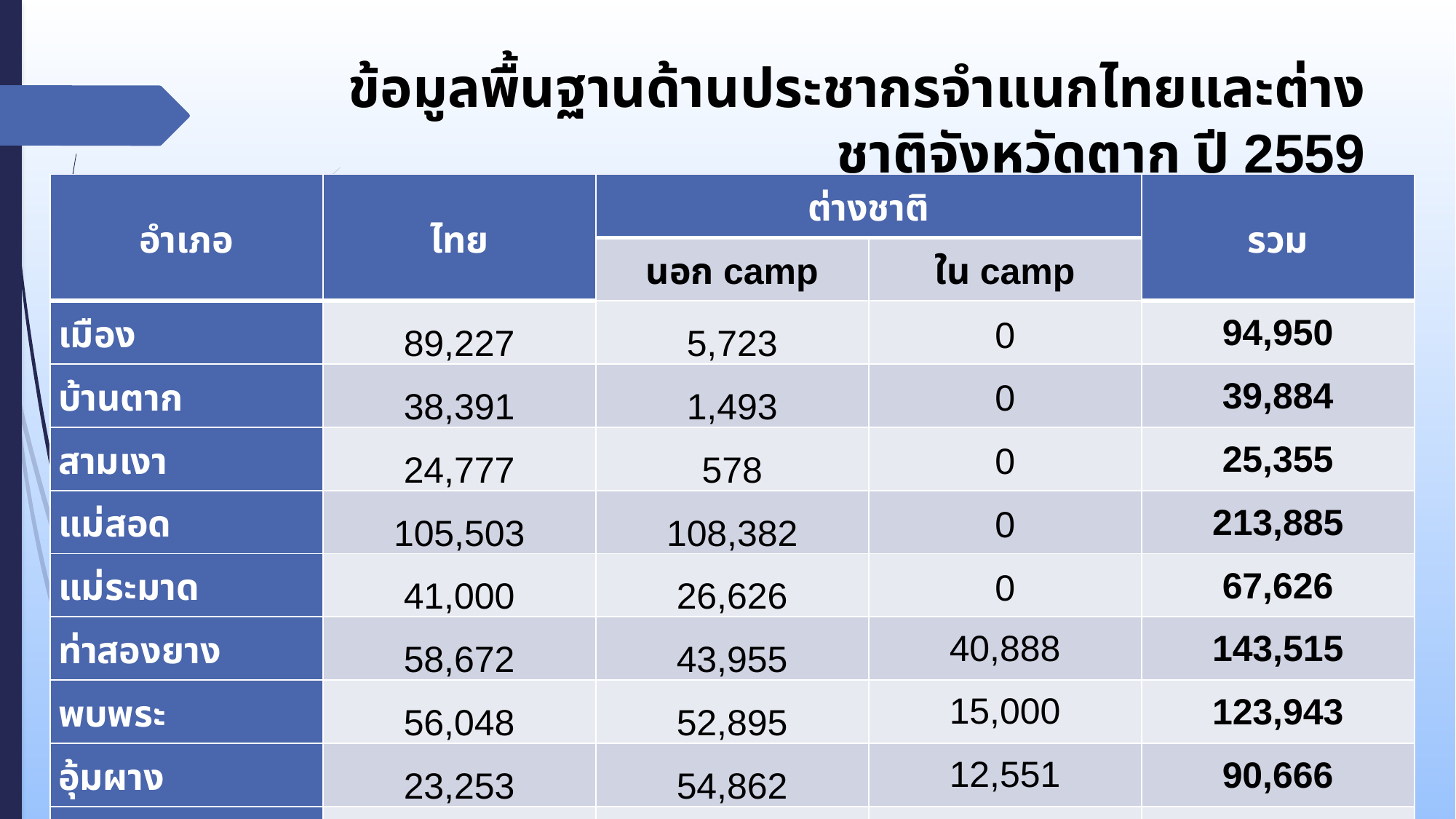

# ข้อมูลพื้นฐานด้านประชากรจำแนกไทยและต่างชาติจังหวัดตาก ปี 2559
| อำเภอ | ไทย | ต่างชาติ |  | รวม |
| --- | --- | --- | --- | --- |
|  |  | นอก camp | ใน camp |  |
| เมือง | 89,227 | 5,723 | 0 | 94,950 |
| บ้านตาก | 38,391 | 1,493 | 0 | 39,884 |
| สามเงา | 24,777 | 578 | 0 | 25,355 |
| แม่สอด | 105,503 | 108,382 | 0 | 213,885 |
| แม่ระมาด | 41,000 | 26,626 | 0 | 67,626 |
| ท่าสองยาง | 58,672 | 43,955 | 40,888 | 143,515 |
| พบพระ | 56,048 | 52,895 | 15,000 | 123,943 |
| อุ้มผาง | 23,253 | 54,862 | 12,551 | 90,666 |
| วังเจ้า | 29,379 | 1,626 | 0 | 31,005 |
| รวม | 466,250 | 296,140 | 68,439 | 830,829 |